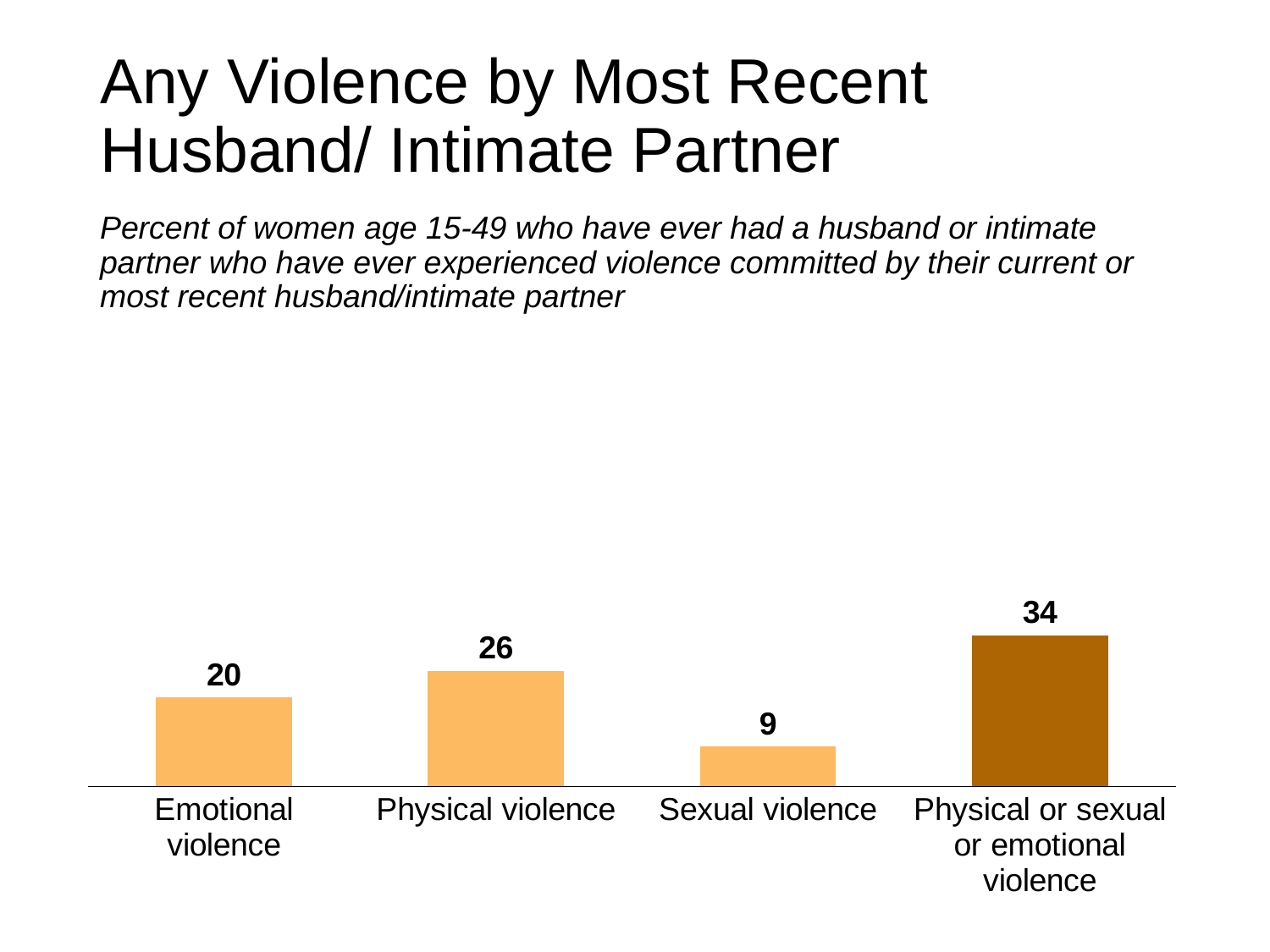

# Any Violence by Most Recent Husband/ Intimate Partner
Percent of women age 15-49 who have ever had a husband or intimate partner who have ever experienced violence committed by their current or most recent husband/intimate partner

### Chart

| Category | Emotional violence |
|---|---|
| Emotional violence | 20.0 |
| Physical violence | 26.0 |
| Sexual violence | 9.0 |
| Physical or sexual or emotional violence | 34.0 |